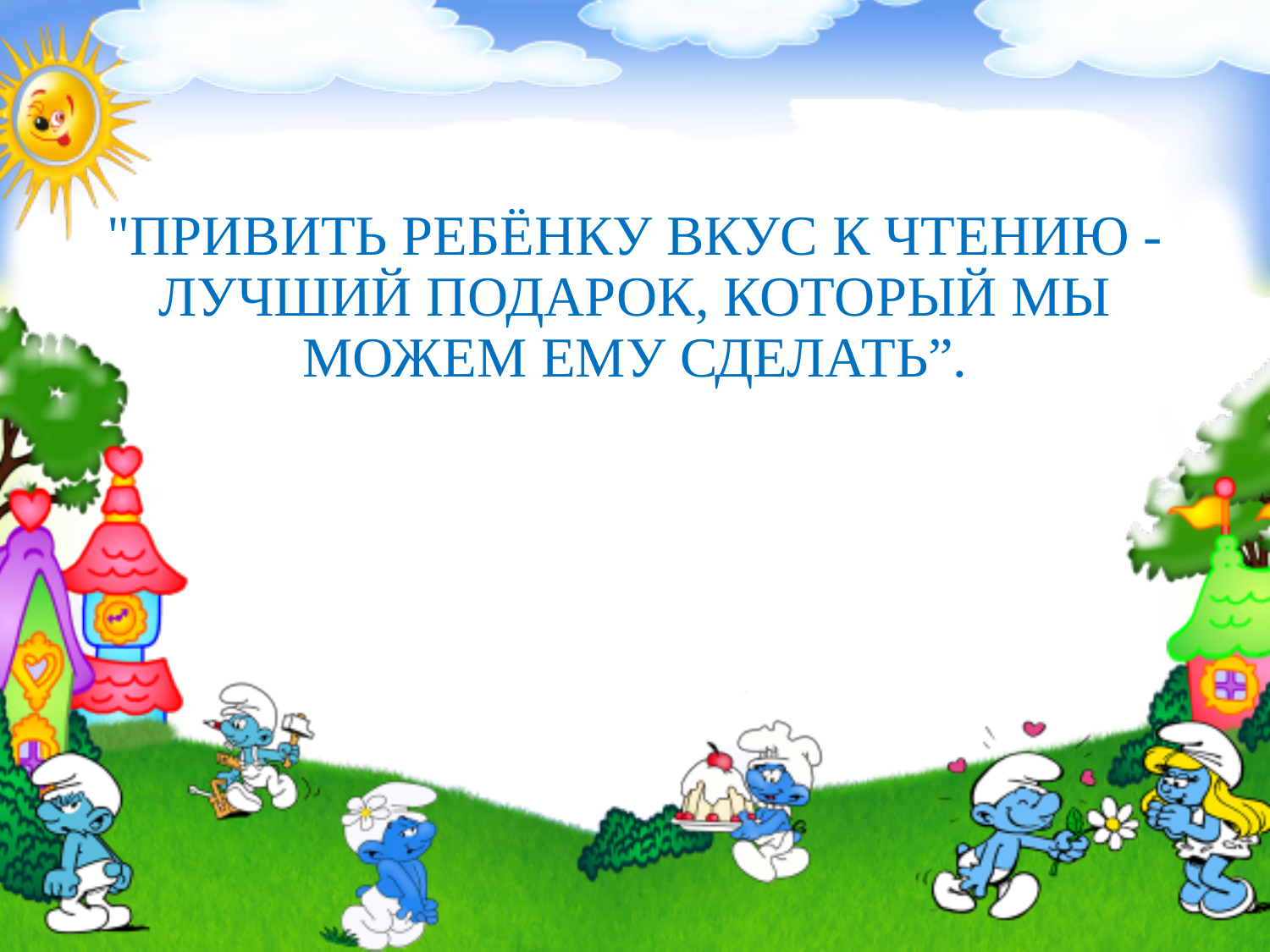

"Привить ребёнку вкус к чтению - лучший подарок, который мы можем ему сделать”.